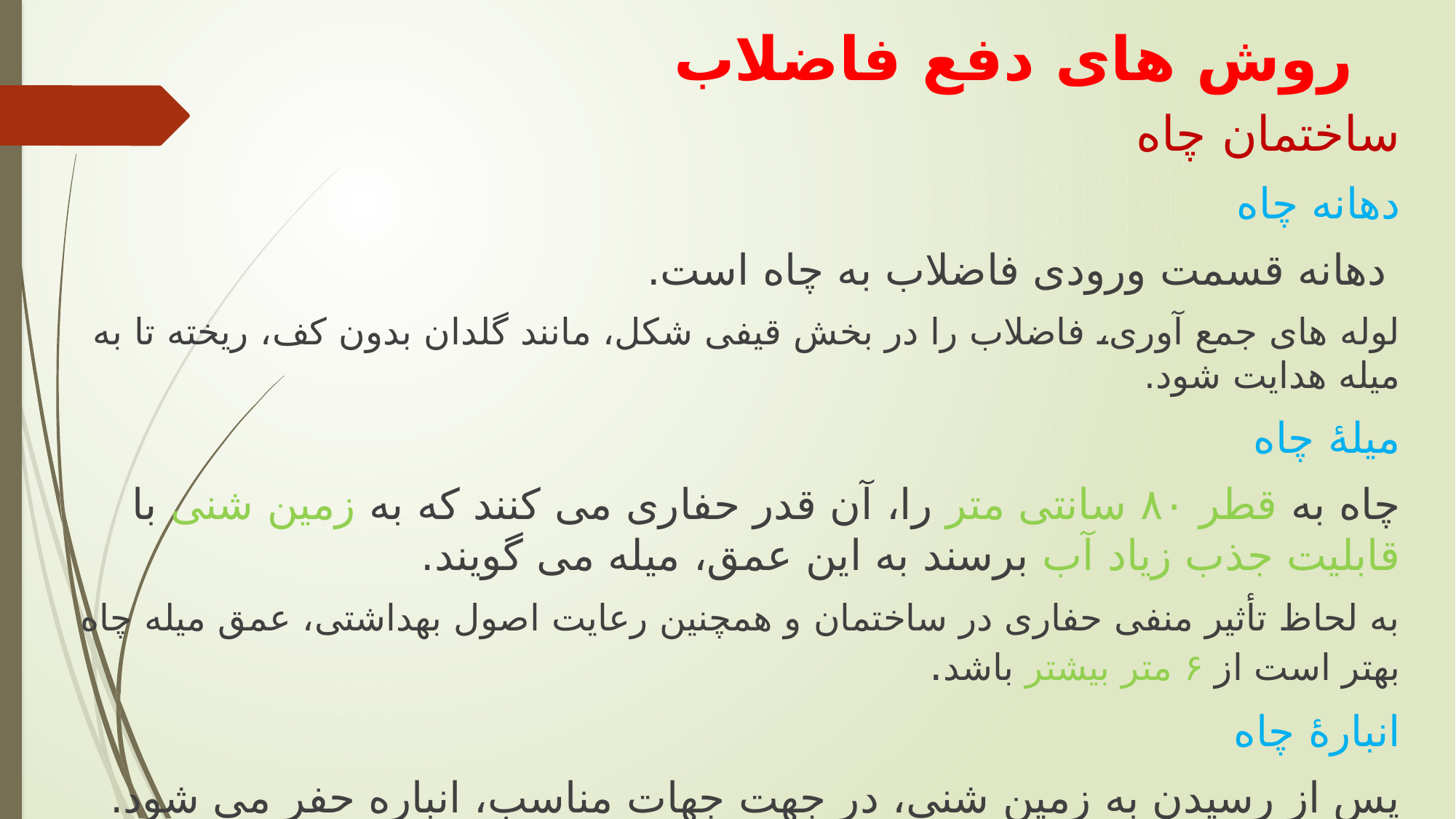

# روش های دفع فاضلاب
ساختمان چاه
دهانه چاه
 دهانه قسمت ورودی فاضلاب به چاه است.
لوله های جمع آوری، فاضلاب را در بخش قيفی شکل، مانند گلدان بدون کف، ريخته تا به ميله هدايت شود.
ميلۀ چاه
چاه به قطر ۸۰ سانتی متر را، آن قدر حفاری می کنند که به زمين شنی با قابليت جذب زياد آب برسند به اين عمق، ميله می گويند.
به لحاظ تأثير منفی حفاری در ساختمان و همچنين رعايت اصول بهداشتی، عمق ميله چاه بهتر است از ۶ متر بيشتر باشد.
انبارۀ چاه
پس از رسيدن به زمين شنی، در جهت جهات مناسب، انباره حفر می شود.
 ارتفاع انباره 1/5 و عرض آن حدود ۱ متر مناسب است.